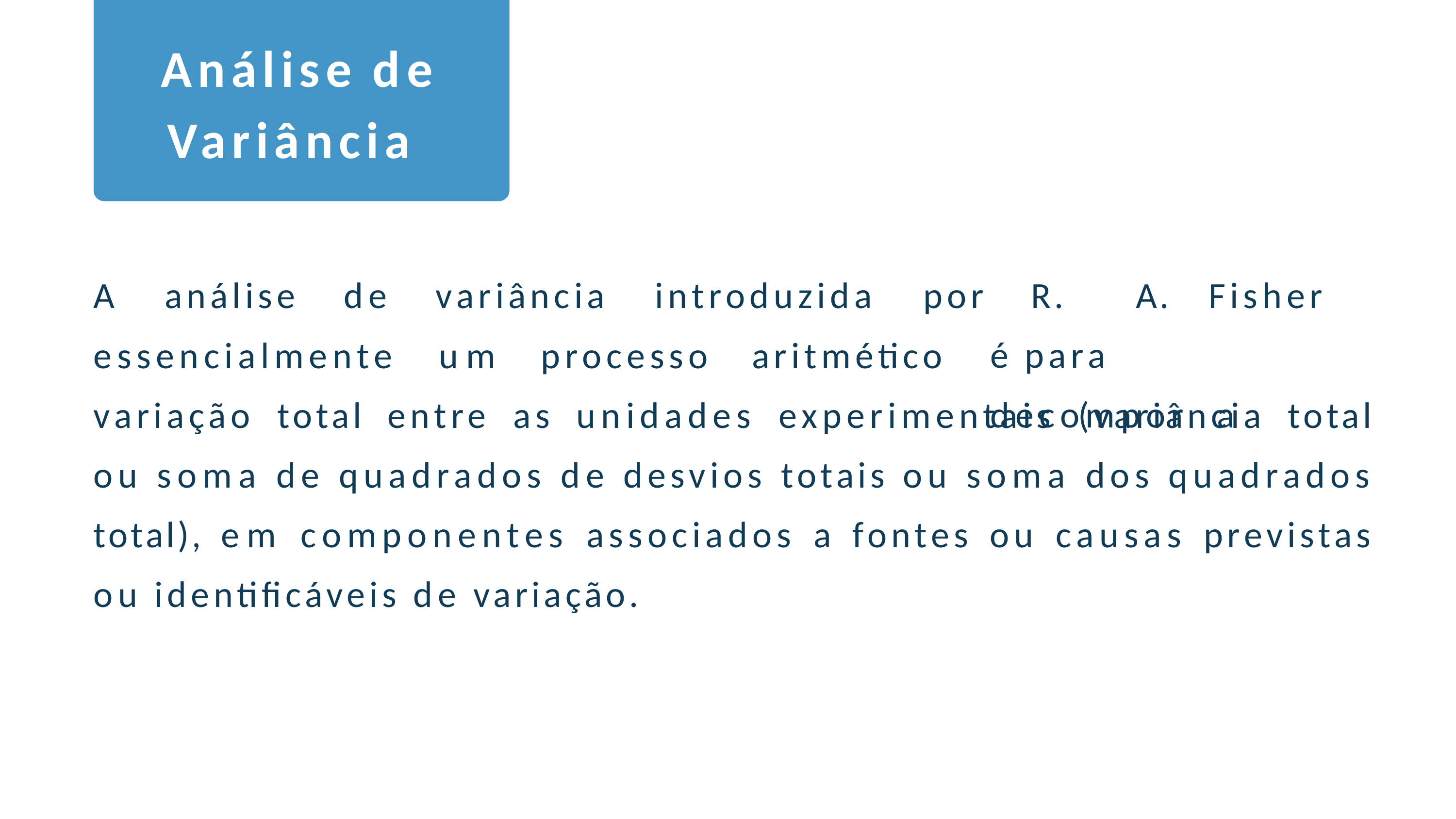

# Análise de Variância
R.	A.	Fisher	é para		decompor	 a
A	análise	de	variância	introduzida	por
essencialmente	um	processo	aritmético
variação  total  entre  as  unidades  experimentais  (variância  total ou soma de quadrados de desvios totais ou soma dos quadrados total), em componentes associados a fontes ou causas previstas ou identificáveis de variação.